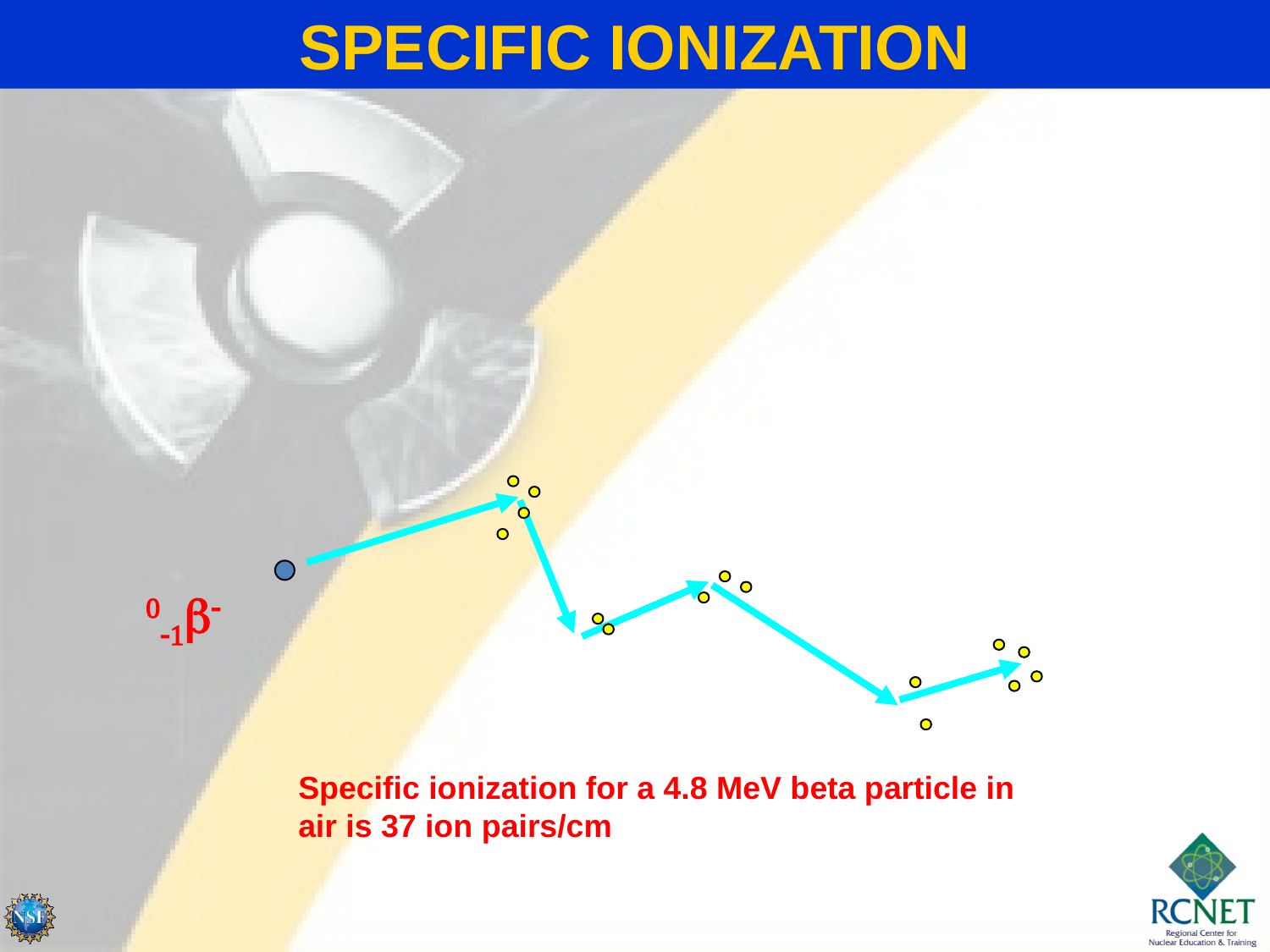

SPECIFIC IONIZATION

0−1β−

Specific ionization for a 4.8 MeV beta particle in air is 37 ion pairs/cm